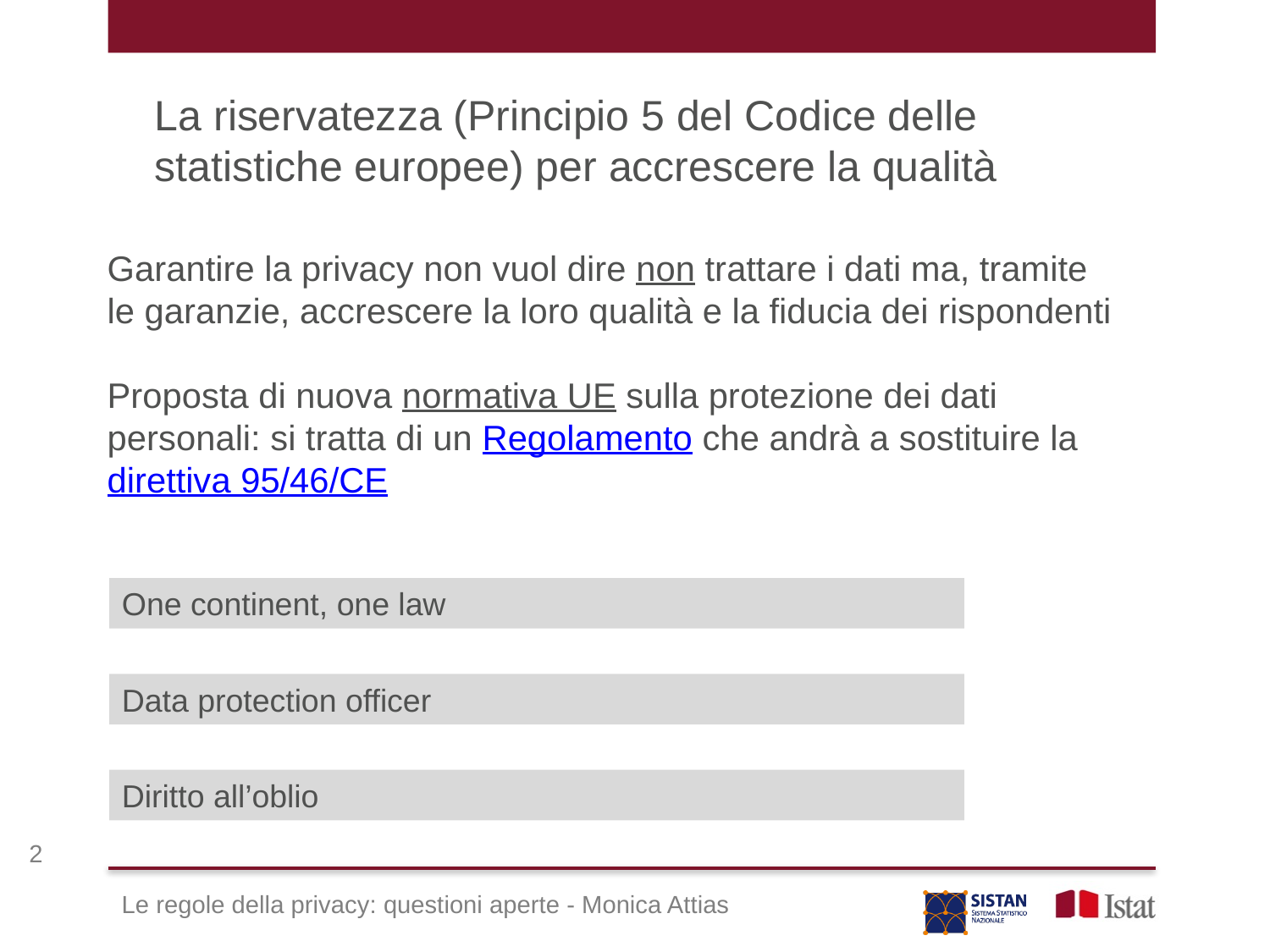

La riservatezza (Principio 5 del Codice delle statistiche europee) per accrescere la qualità
Garantire la privacy non vuol dire non trattare i dati ma, tramite le garanzie, accrescere la loro qualità e la fiducia dei rispondenti

Proposta di nuova normativa UE sulla protezione dei dati personali: si tratta di un Regolamento che andrà a sostituire la direttiva 95/46/CE

One continent, one law
Data protection officer
Diritto all’oblio
2
Le regole della privacy: questioni aperte - Monica Attias